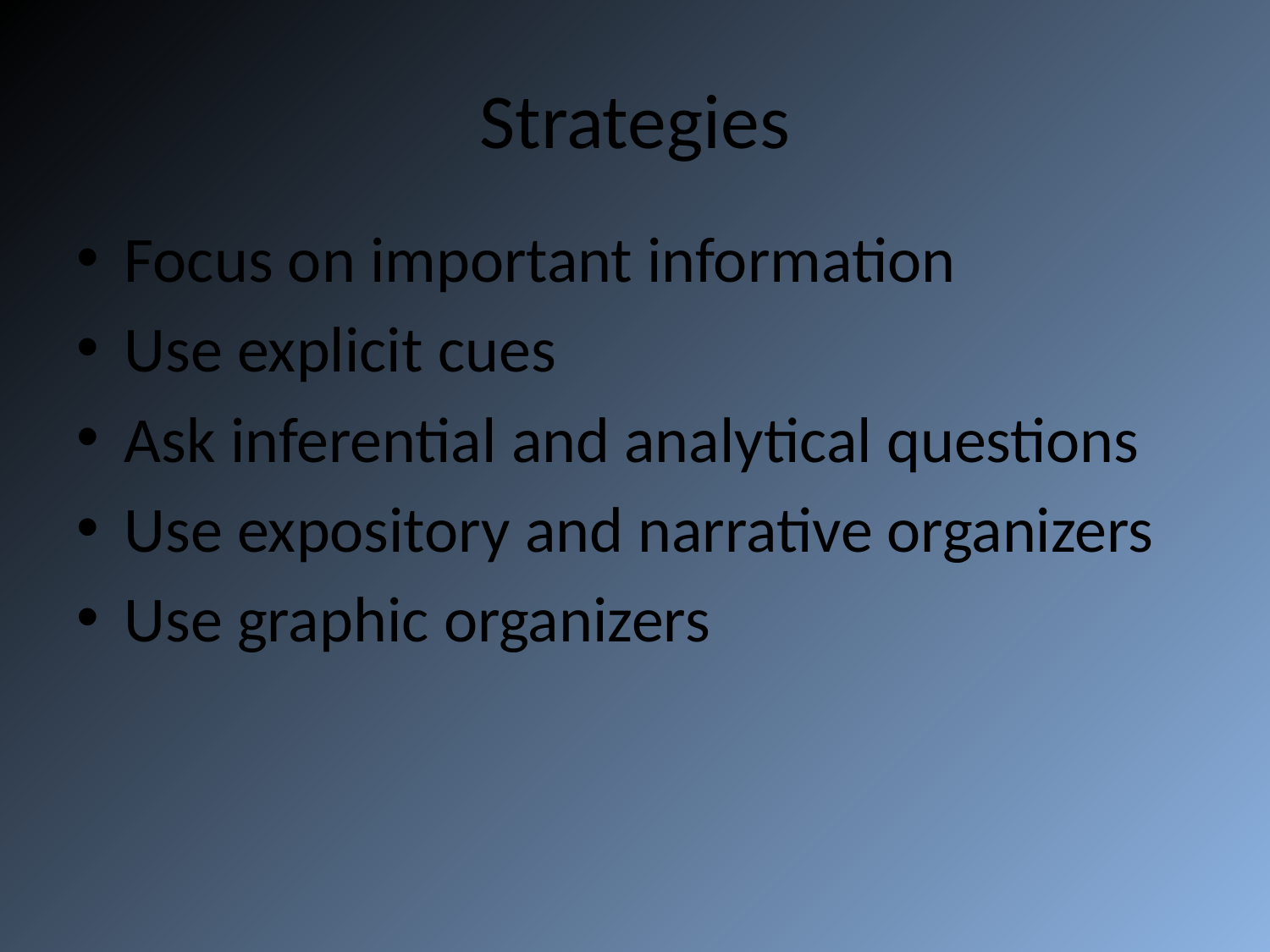

# Strategies
Focus on important information
Use explicit cues
Ask inferential and analytical questions
Use expository and narrative organizers
Use graphic organizers